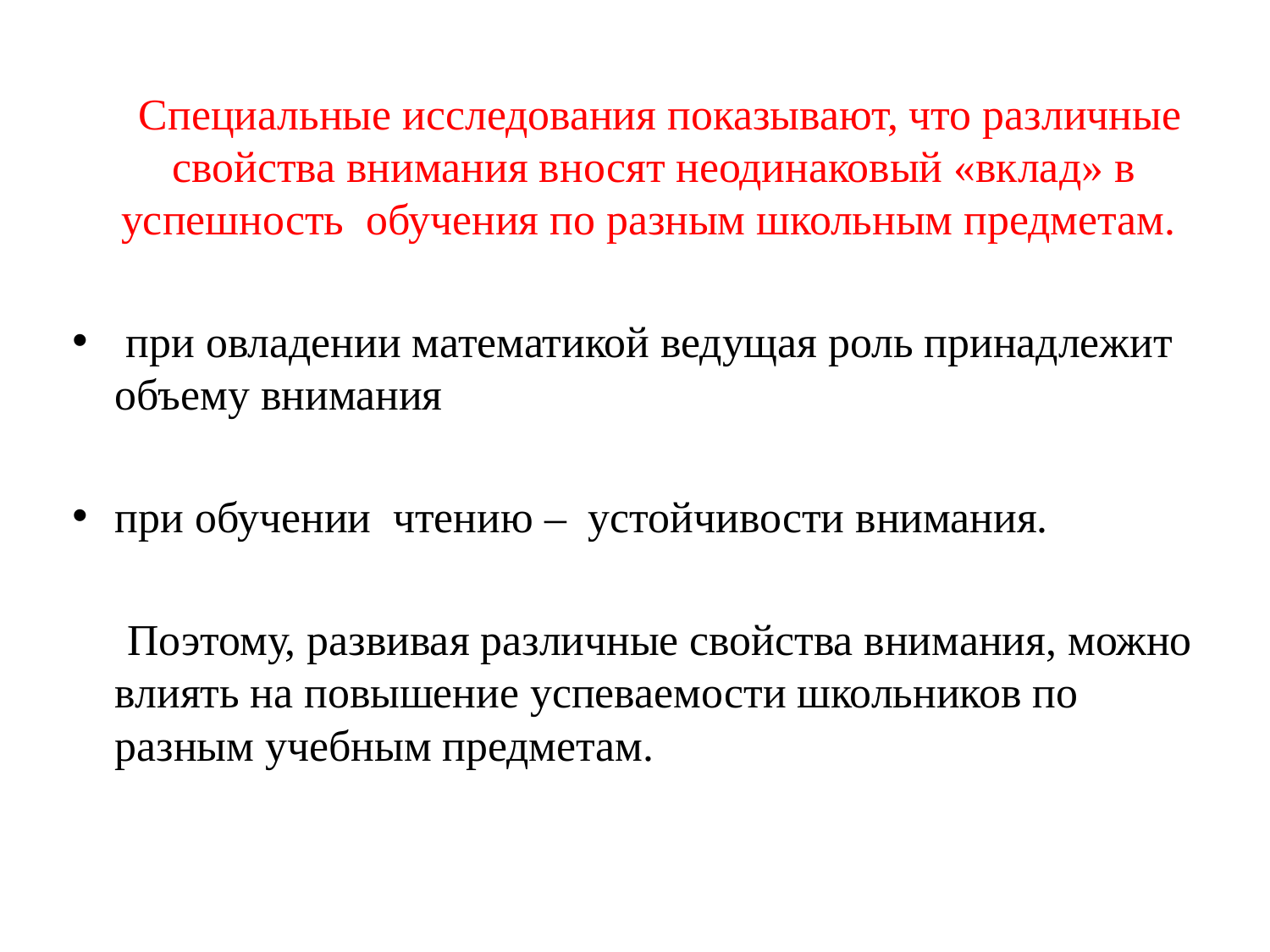

Специальные исследования показывают, что различные свойства внимания вносят неодинаковый «вклад» в успешность  обучения по разным школьным предметам.

 при овладении математикой ведущая роль принадлежит объему внимания

при обучении  чтению –  устойчивости внимания.

     Поэтому, развивая различные свойства внимания, можно влиять на повышение успеваемости школьников по разным учебным предметам.